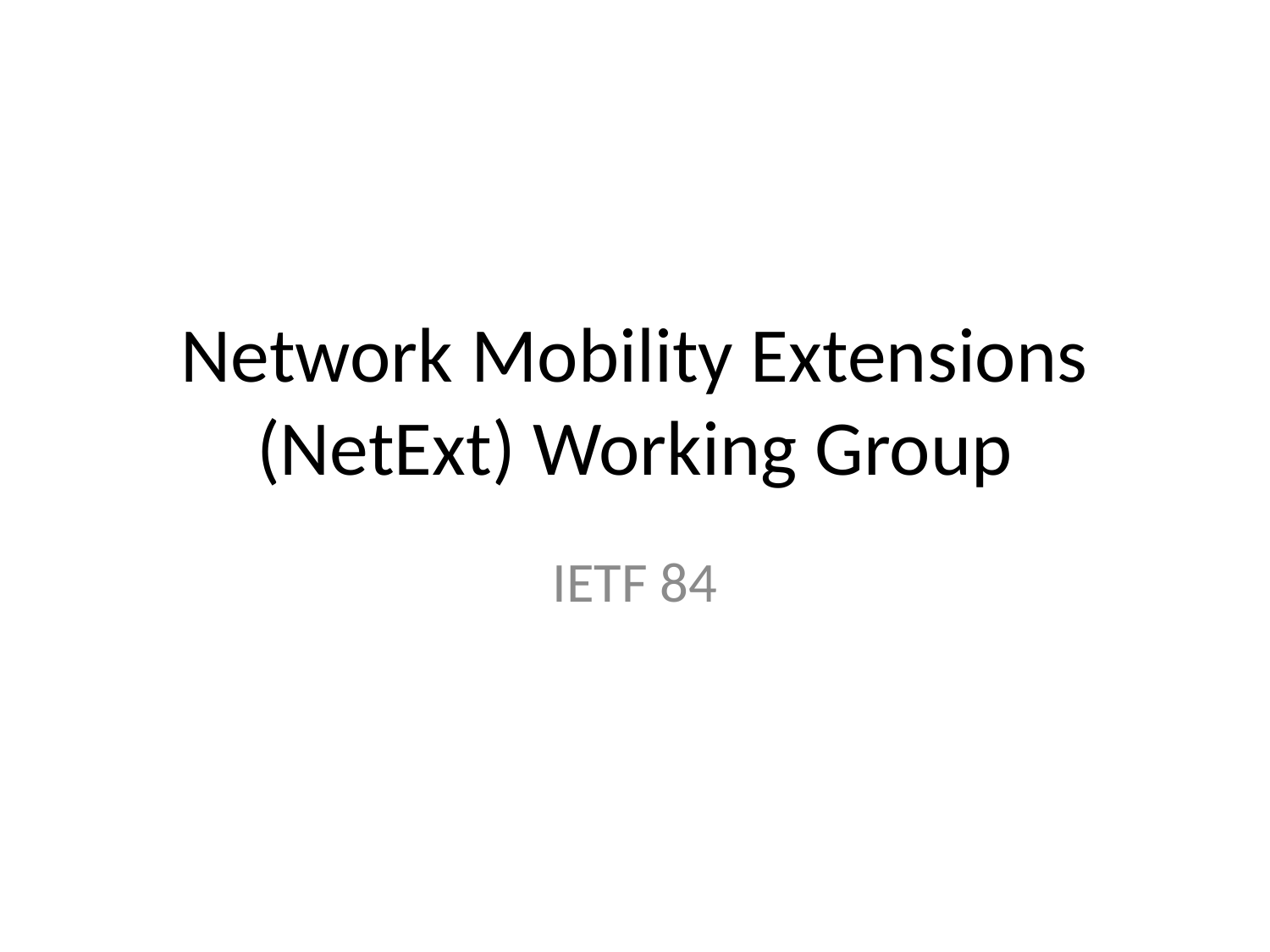

# Network Mobility Extensions (NetExt) Working Group
IETF 84